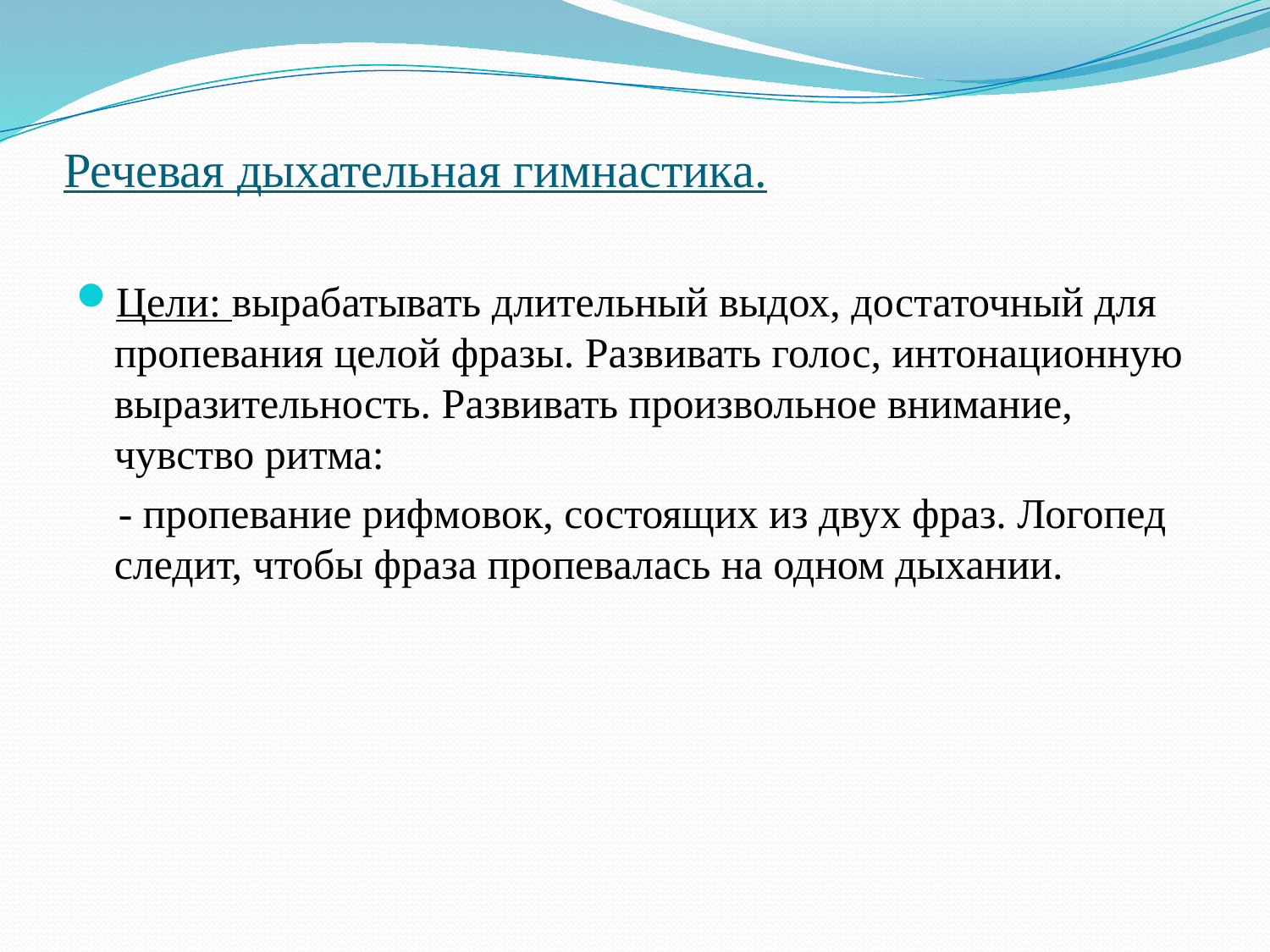

# Речевая дыхательная гимнастика.
Цели: вырабатывать длительный выдох, достаточный для пропевания целой фразы. Развивать голос, интонационную выразительность. Развивать произвольное внимание, чувство ритма:
    - пропевание рифмовок, состоящих из двух фраз. Логопед следит, чтобы фраза пропевалась на одном дыхании.